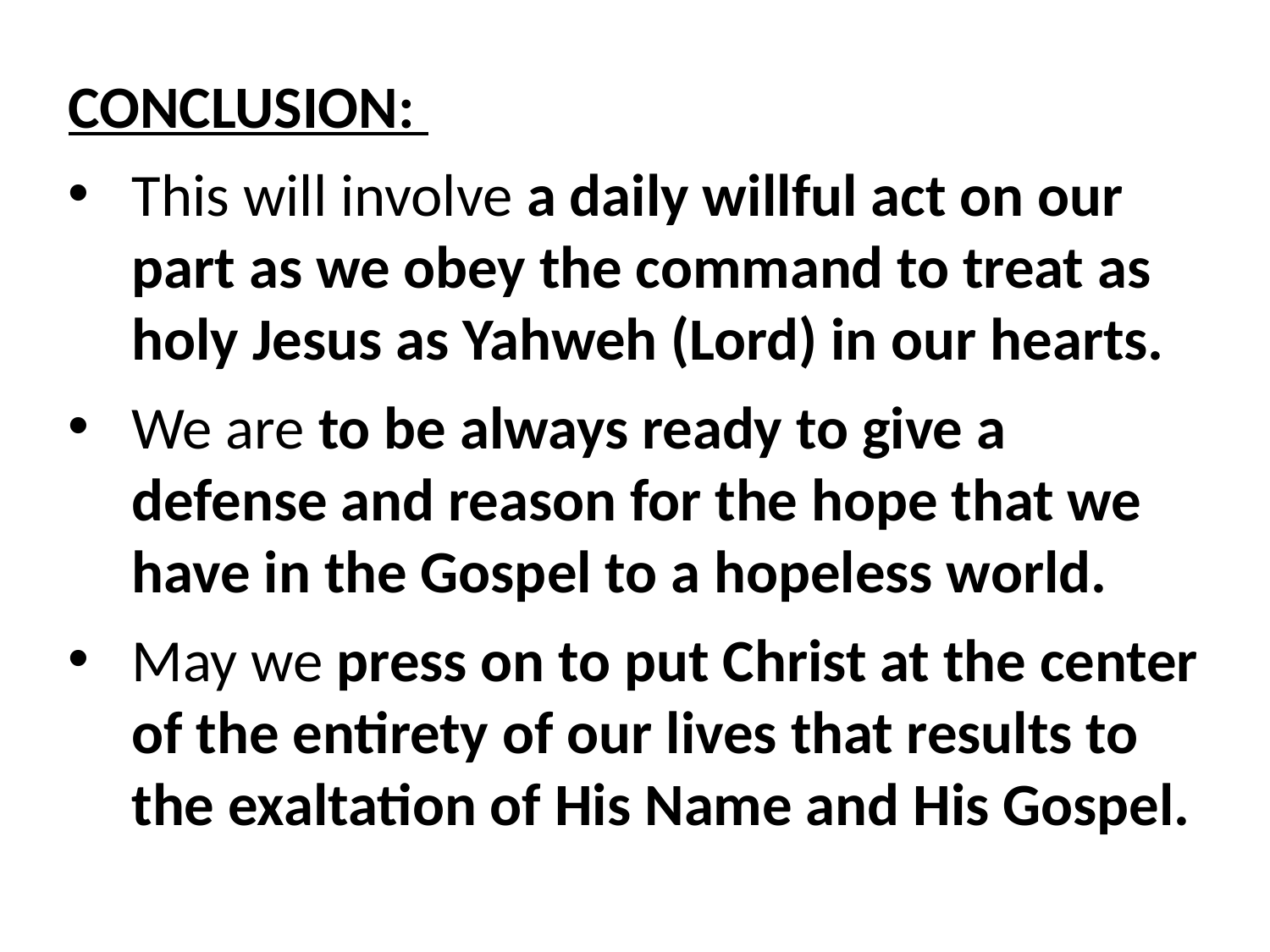

CONCLUSION:

This will involve a daily willful act on our part as we obey the command to treat as holy Jesus as Yahweh (Lord) in our hearts.

We are to be always ready to give a defense and reason for the hope that we have in the Gospel to a hopeless world.

May we press on to put Christ at the center of the entirety of our lives that results to the exaltation of His Name and His Gospel.